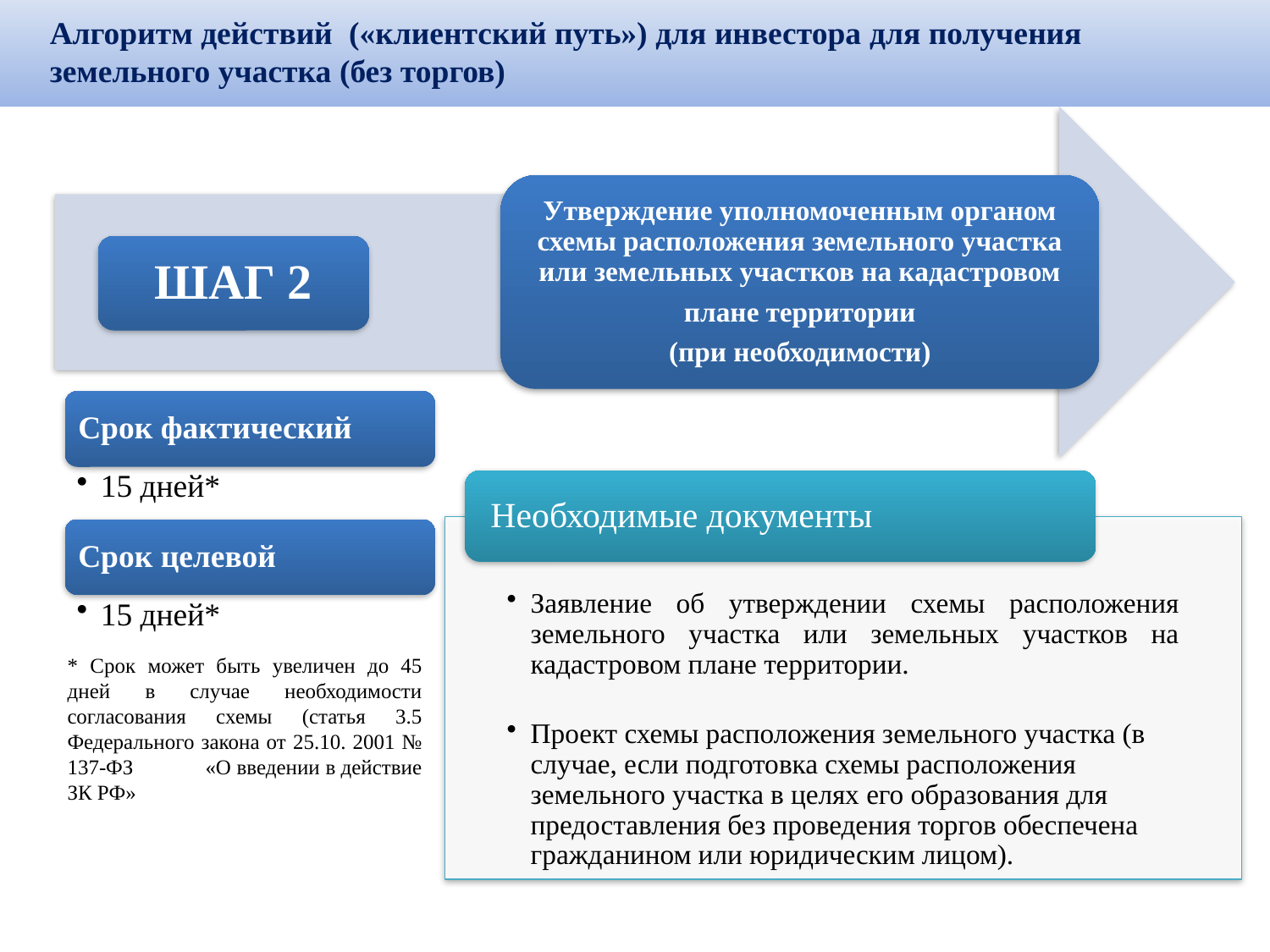

# Алгоритм действий  («клиентский путь») для инвестора для получения земельного участка (без торгов)
ШАГ 2
Утверждение уполномоченным органом схемы расположения земельного участка или земельных участков на кадастровом
плане территории
(при необходимости)
Срок фактический
15 дней*
Срок целевой
15 дней*
Заявление об утверждении схемы расположения земельного участка или земельных участков на кадастровом плане территории.

Проект схемы расположения земельного участка (в случае, если подготовка схемы расположения земельного участка в целях его образования для предоставления без проведения торгов обеспечена гражданином или юридическим лицом).
Необходимые документы
* Срок может быть увеличен до 45 дней в случае необходимости согласования схемы (статья 3.5 Федерального закона от 25.10. 2001 № 137-ФЗ             «О введении в действие ЗК РФ»